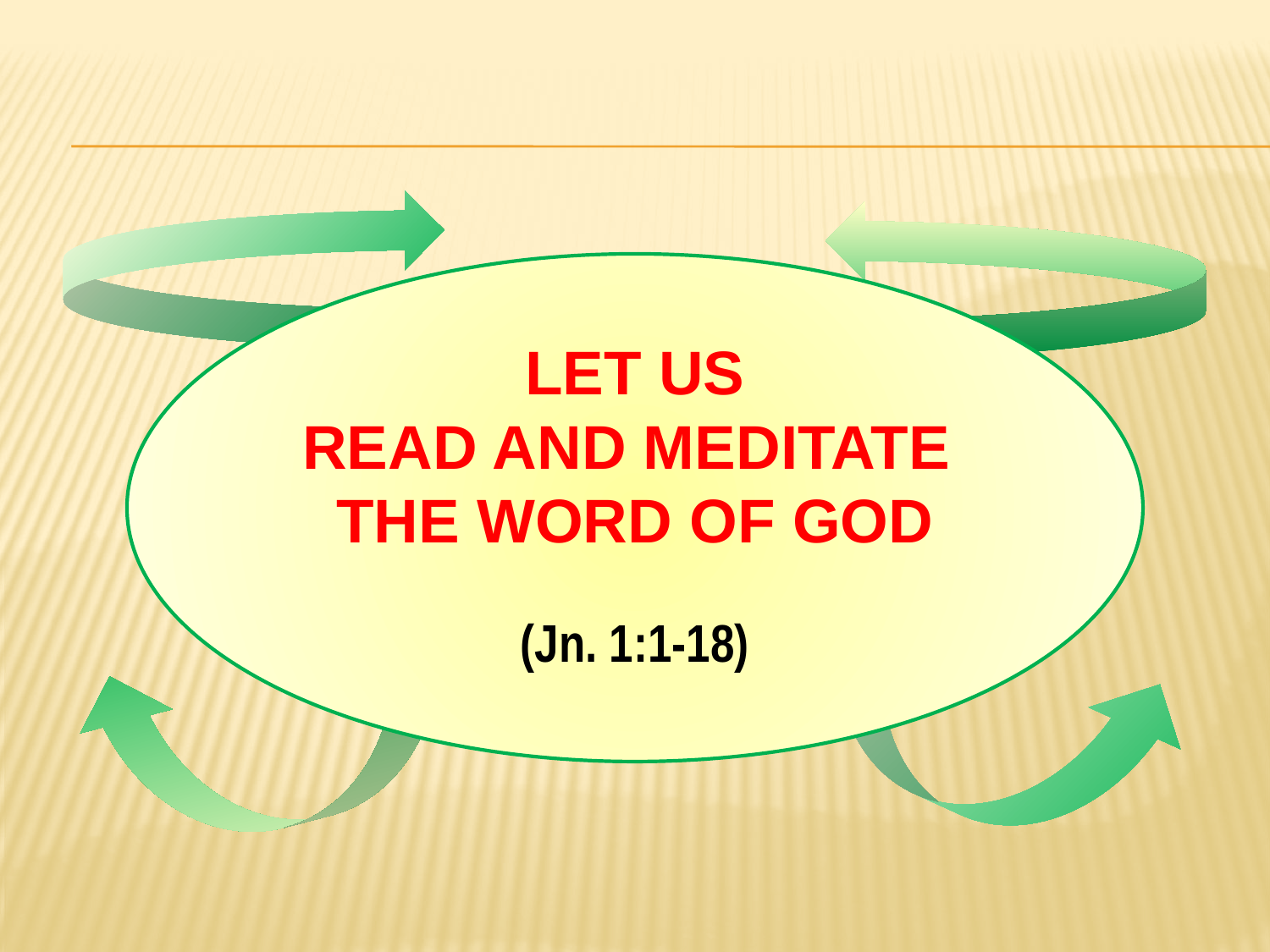

# LET US READ AND MEDITATE THE WORD OF GOD
(Jn. 1:1-18)